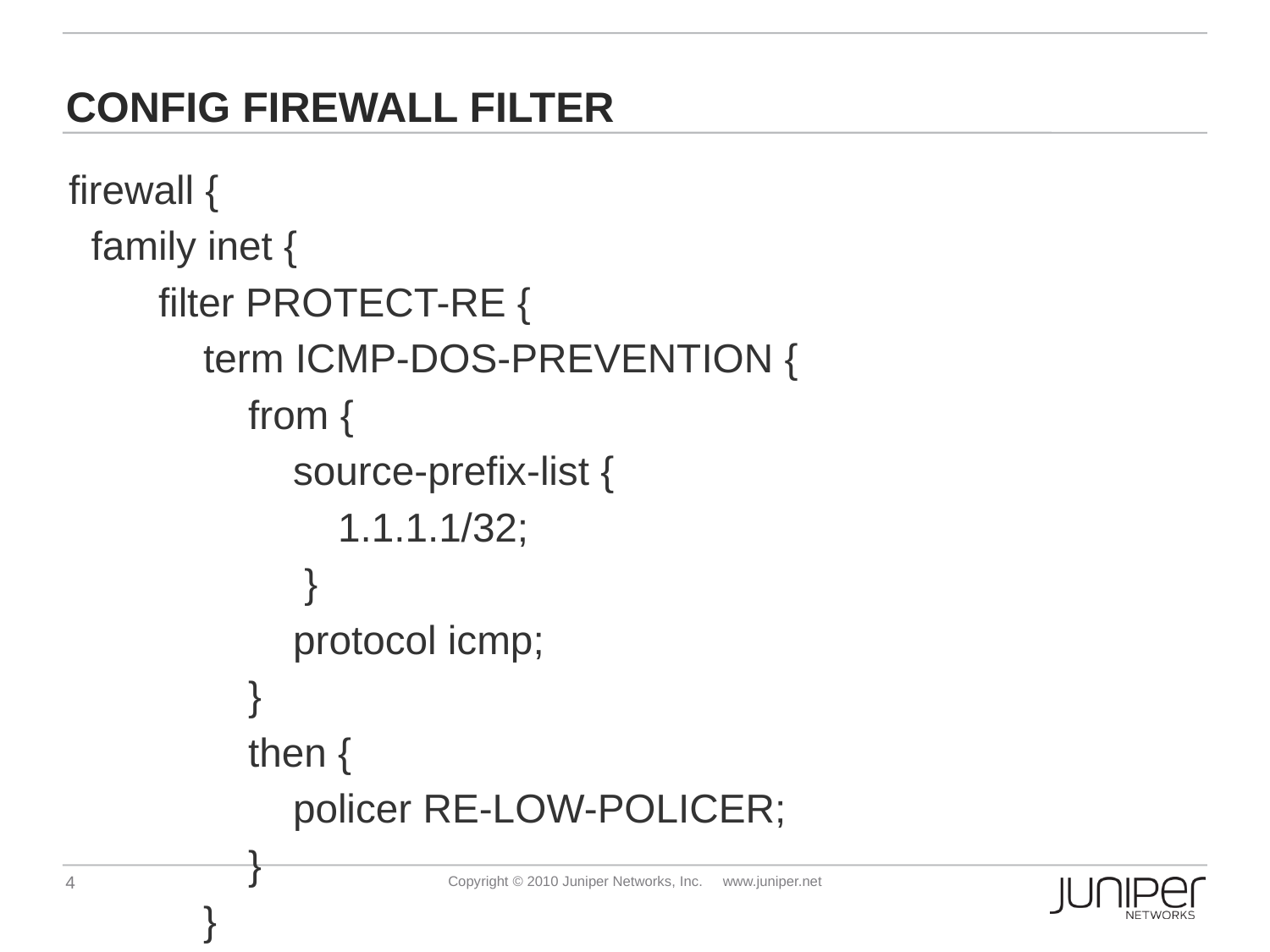

# config firewall Filter
firewall {
  family inet {
        filter PROTECT-RE {
            term ICMP-DOS-PREVENTION {
                from {
                    source-prefix-list {
                        1.1.1.1/32;
                     }
                    protocol icmp;
                }
                then {
                    policer RE-LOW-POLICER;
                }
            }